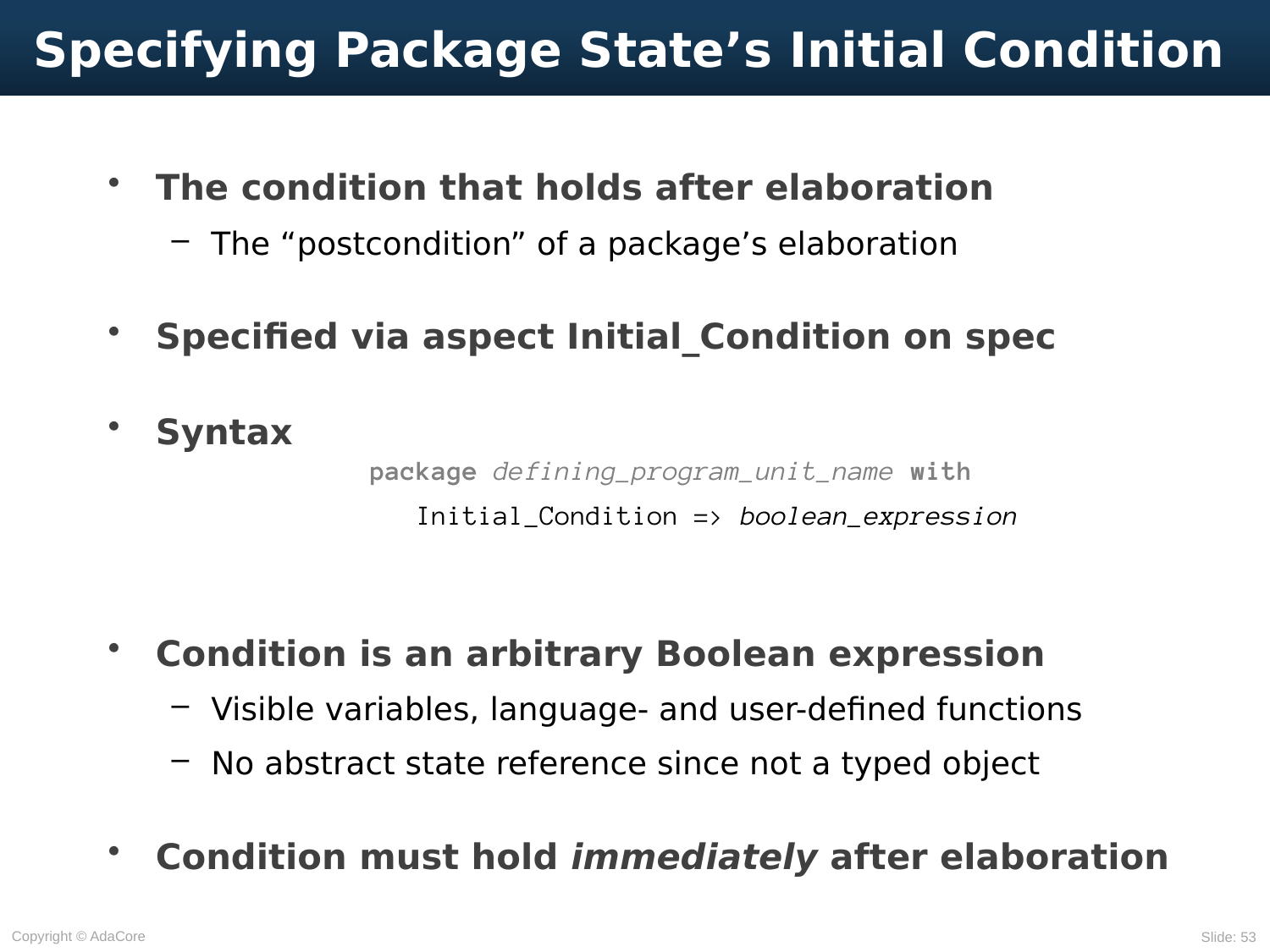

# Specifying Package State’s Initial Condition
The condition that holds after elaboration
The “postcondition” of a package’s elaboration
Specified via aspect Initial_Condition on spec
Syntax

Condition is an arbitrary Boolean expression
Visible variables, language- and user-defined functions
No abstract state reference since not a typed object
Condition must hold immediately after elaboration
package defining_program_unit_name with
   Initial_Condition => boolean_expression